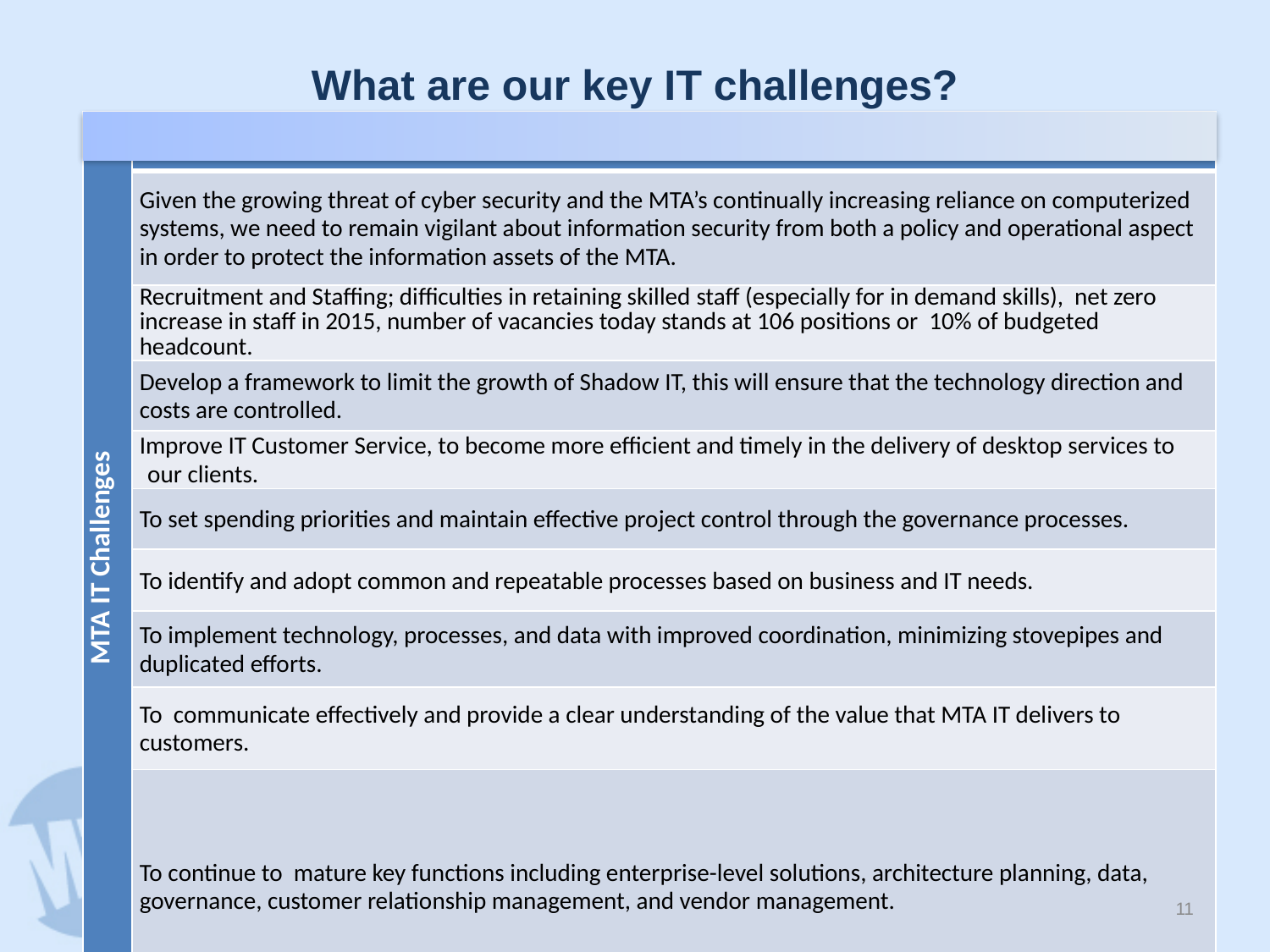

# What are our key IT challenges?
| MTA IT Challenges |  |
| --- | --- |
|  | Given the growing threat of cyber security and the MTA’s continually increasing reliance on computerized systems, we need to remain vigilant about information security from both a policy and operational aspect in order to protect the information assets of the MTA. |
|  | Recruitment and Staffing; difficulties in retaining skilled staff (especially for in demand skills), net zero increase in staff in 2015, number of vacancies today stands at 106 positions or 10% of budgeted headcount. |
|  | Develop a framework to limit the growth of Shadow IT, this will ensure that the technology direction and costs are controlled. |
|  | Improve IT Customer Service, to become more efficient and timely in the delivery of desktop services to our clients. |
|  | To set spending priorities and maintain effective project control through the governance processes. |
|  | To identify and adopt common and repeatable processes based on business and IT needs. |
|  | To implement technology, processes, and data with improved coordination, minimizing stovepipes and duplicated efforts. |
|  | To communicate effectively and provide a clear understanding of the value that MTA IT delivers to customers. |
|  | To continue to mature key functions including enterprise-level solutions, architecture planning, data, governance, customer relationship management, and vendor management. |

11
11